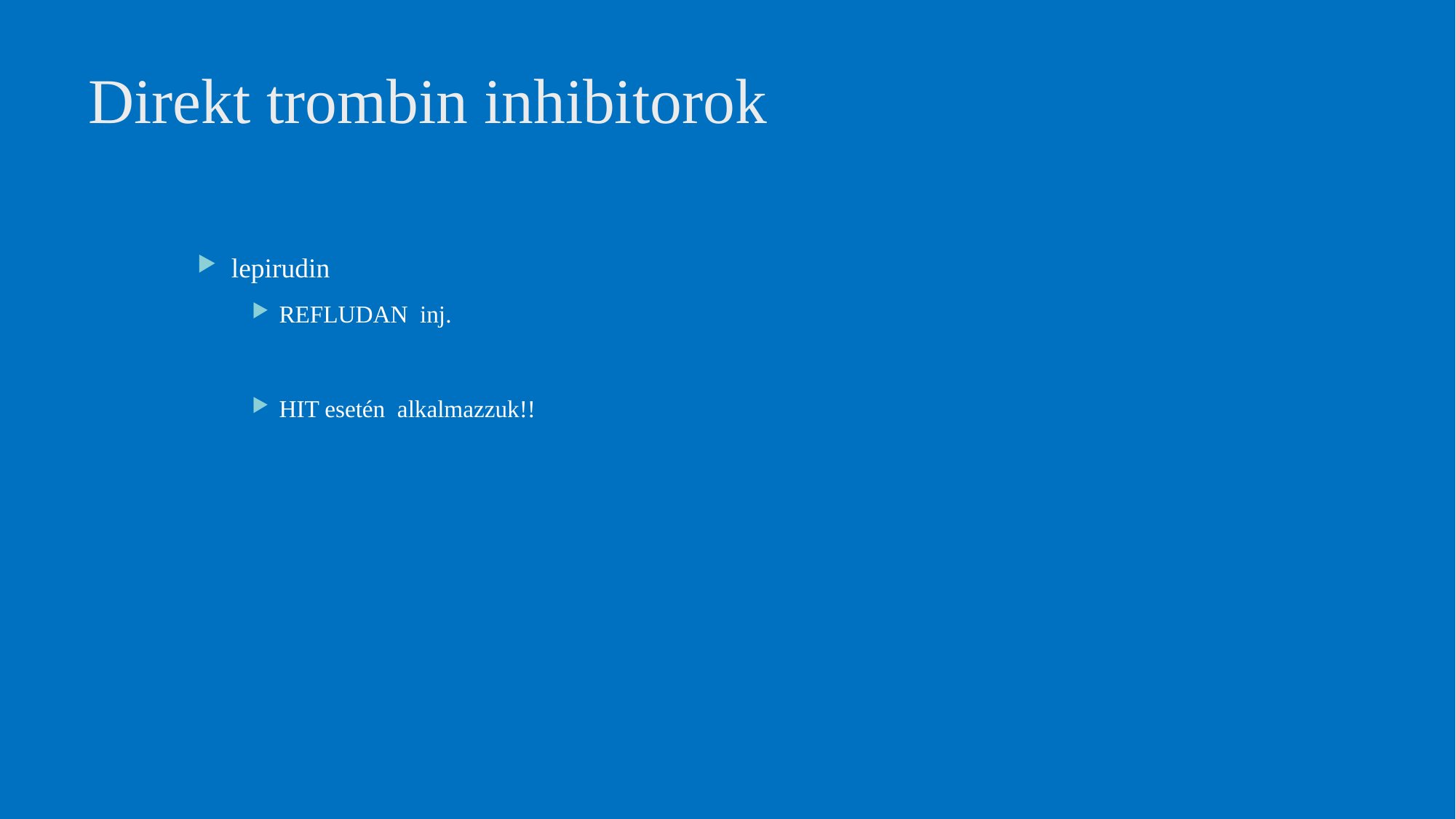

# Direkt trombin inhibitorok
lepirudin
REFLUDAN  inj.

HIT esetén  alkalmazzuk!!